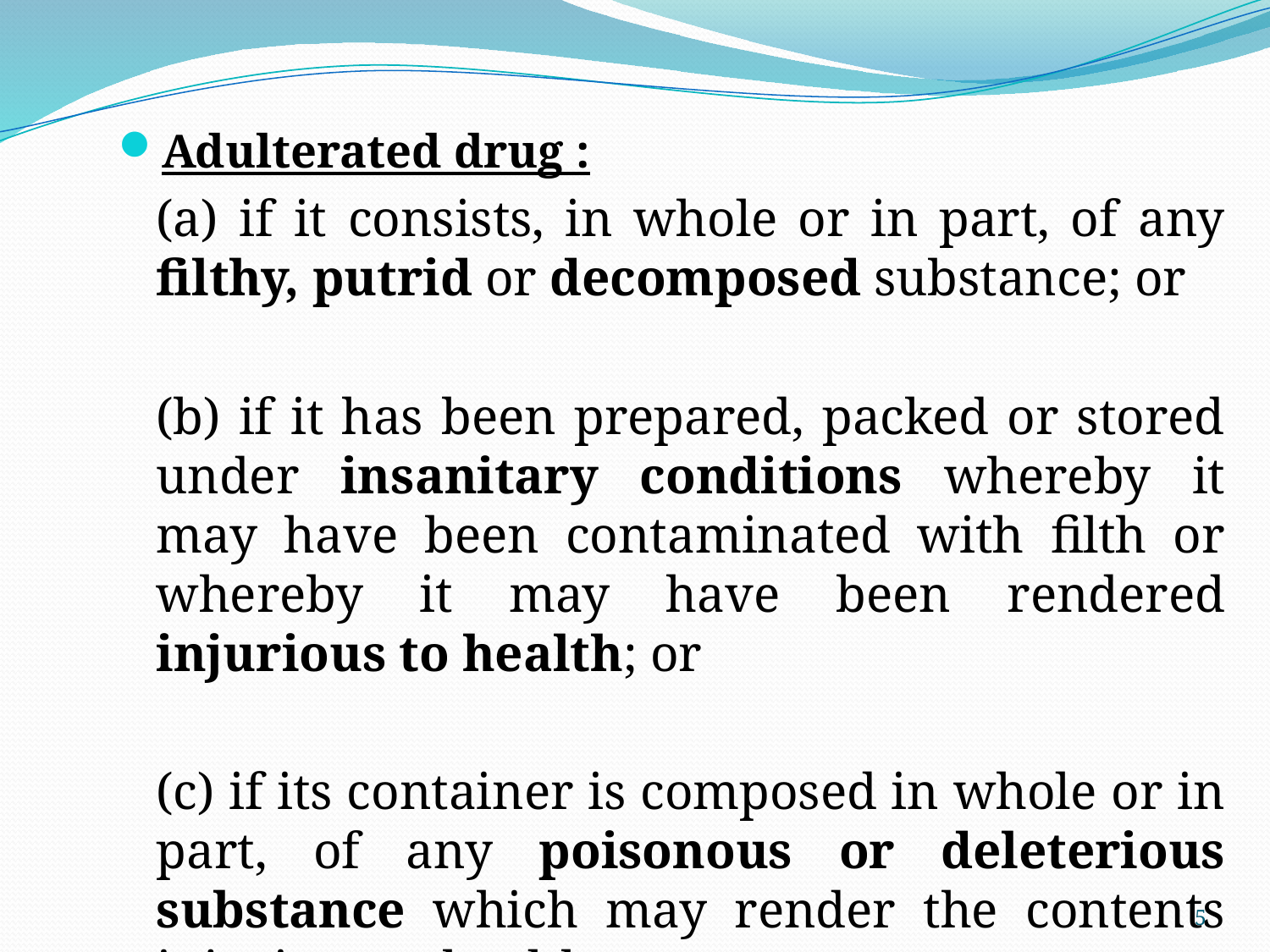

Adulterated drug :
	(a) if it consists, in whole or in part, of any filthy, putrid or decomposed substance; or

	(b) if it has been prepared, packed or stored under insanitary conditions whereby it may have been contaminated with filth or whereby it may have been rendered injurious to health; or

	(c) if its container is composed in whole or in part, of any poisonous or deleterious substance which may render the contents injurious to health.
5